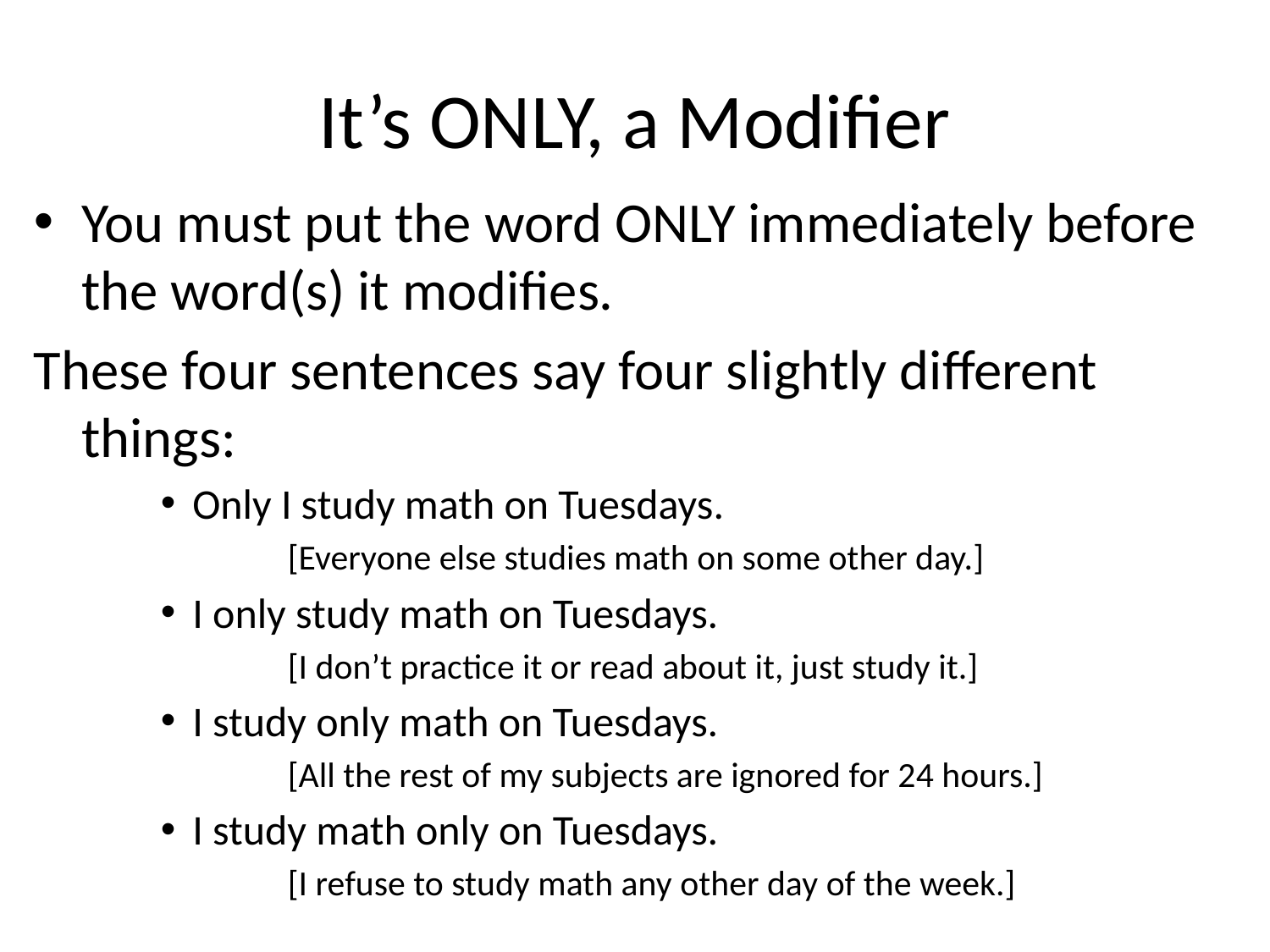

# It’s ONLY, a Modifier
You must put the word ONLY immediately before the word(s) it modifies.
These four sentences say four slightly different things:
Only I study math on Tuesdays.
[Everyone else studies math on some other day.]
I only study math on Tuesdays.
[I don’t practice it or read about it, just study it.]
I study only math on Tuesdays.
[All the rest of my subjects are ignored for 24 hours.]
I study math only on Tuesdays.
[I refuse to study math any other day of the week.]